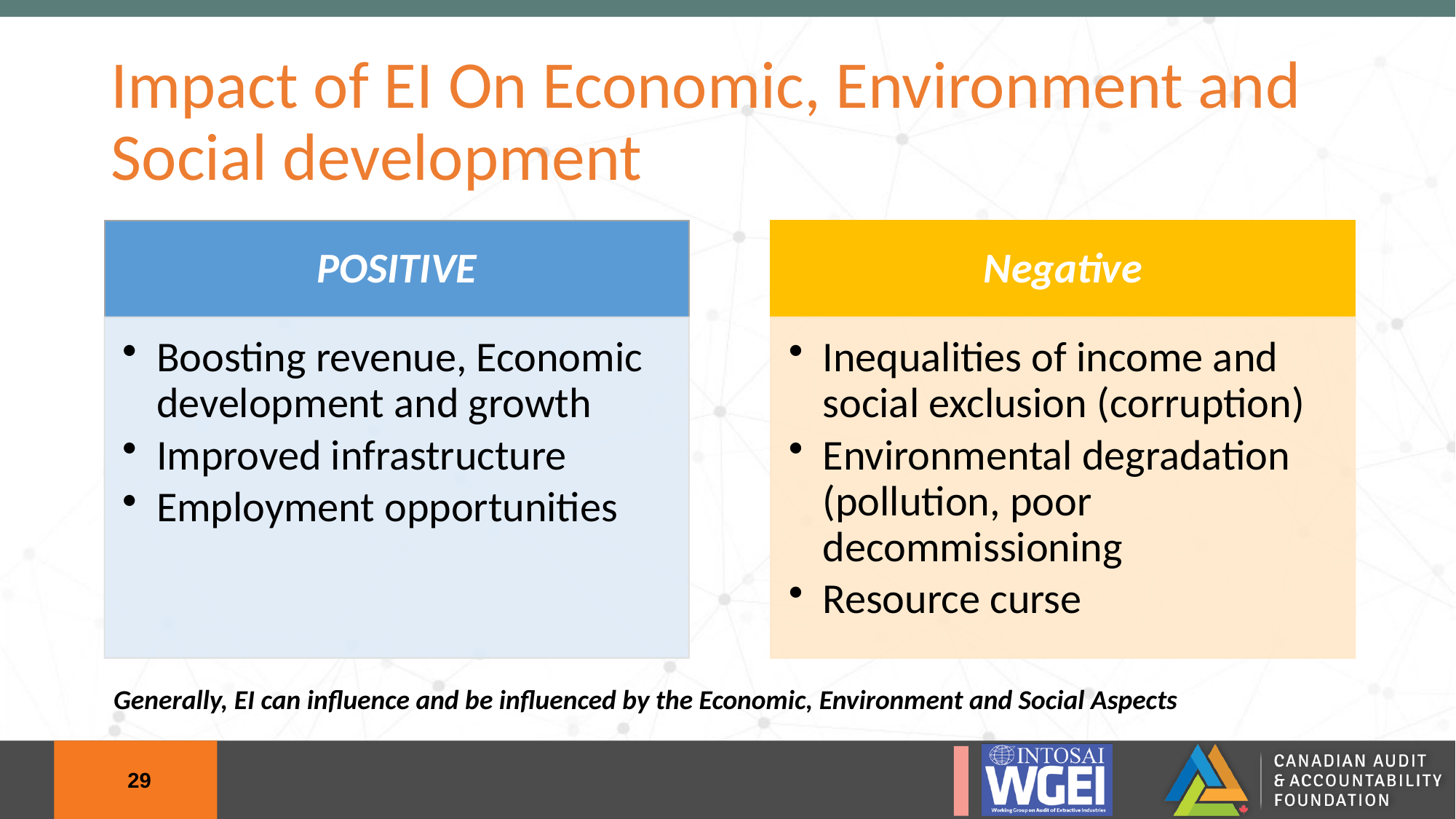

# Impact of EI On Economic, Environment and Social development
POSITIVE
Boosting revenue, Economic development and growth
Improved infrastructure
Employment opportunities
Negative
Inequalities of income and social exclusion (corruption)
Environmental degradation (pollution, poor decommissioning
Resource curse
Generally, EI can influence and be influenced by the Economic, Environment and Social Aspects